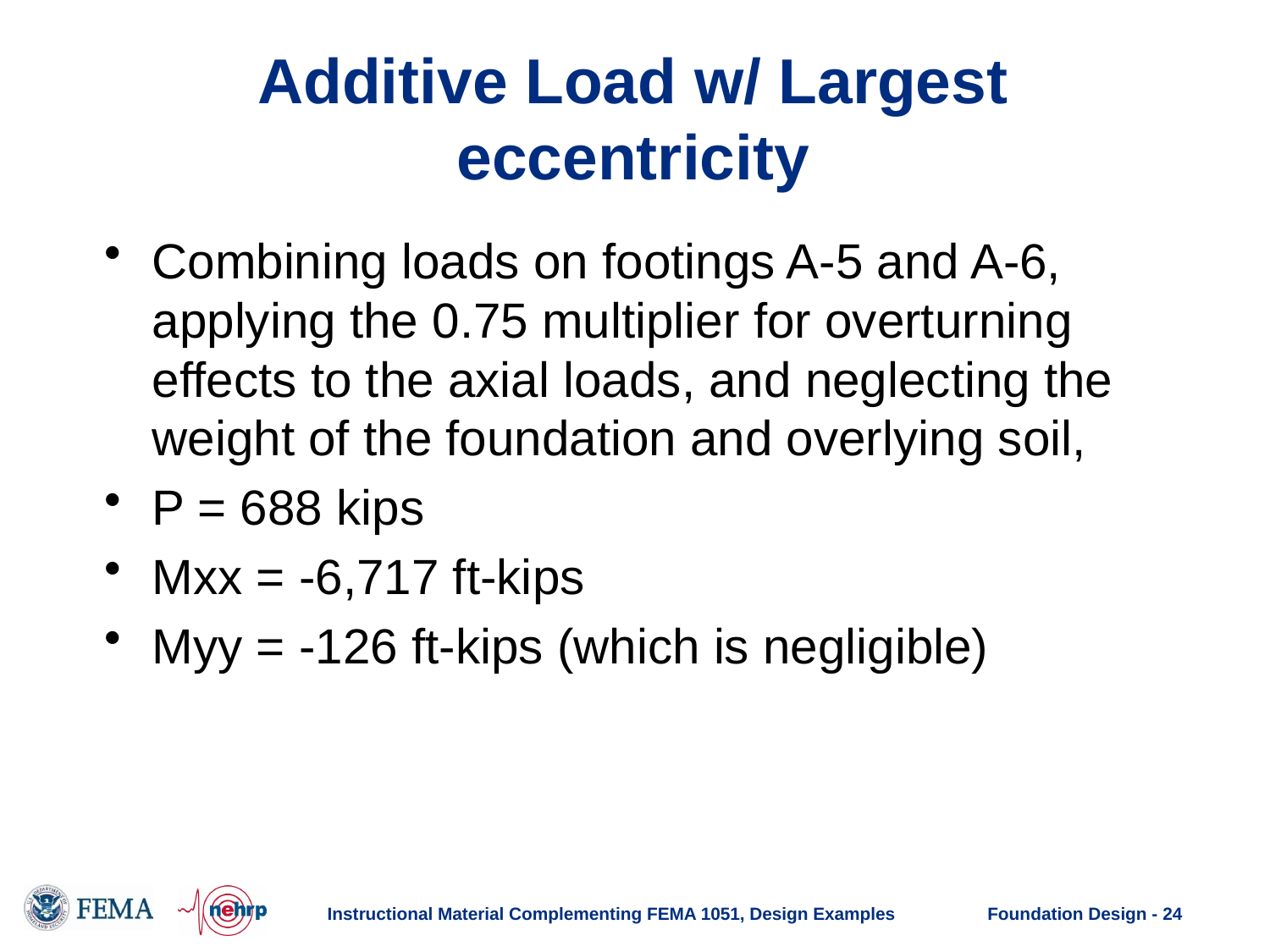

# Additive Load w/ Largest eccentricity
Combining loads on footings A-5 and A-6, applying the 0.75 multiplier for overturning effects to the axial loads, and neglecting the weight of the foundation and overlying soil,
P = 688 kips
Mxx = -6,717 ft-kips
Myy = -126 ft-kips (which is negligible)
Instructional Material Complementing FEMA 1051, Design Examples
Foundation Design - 24